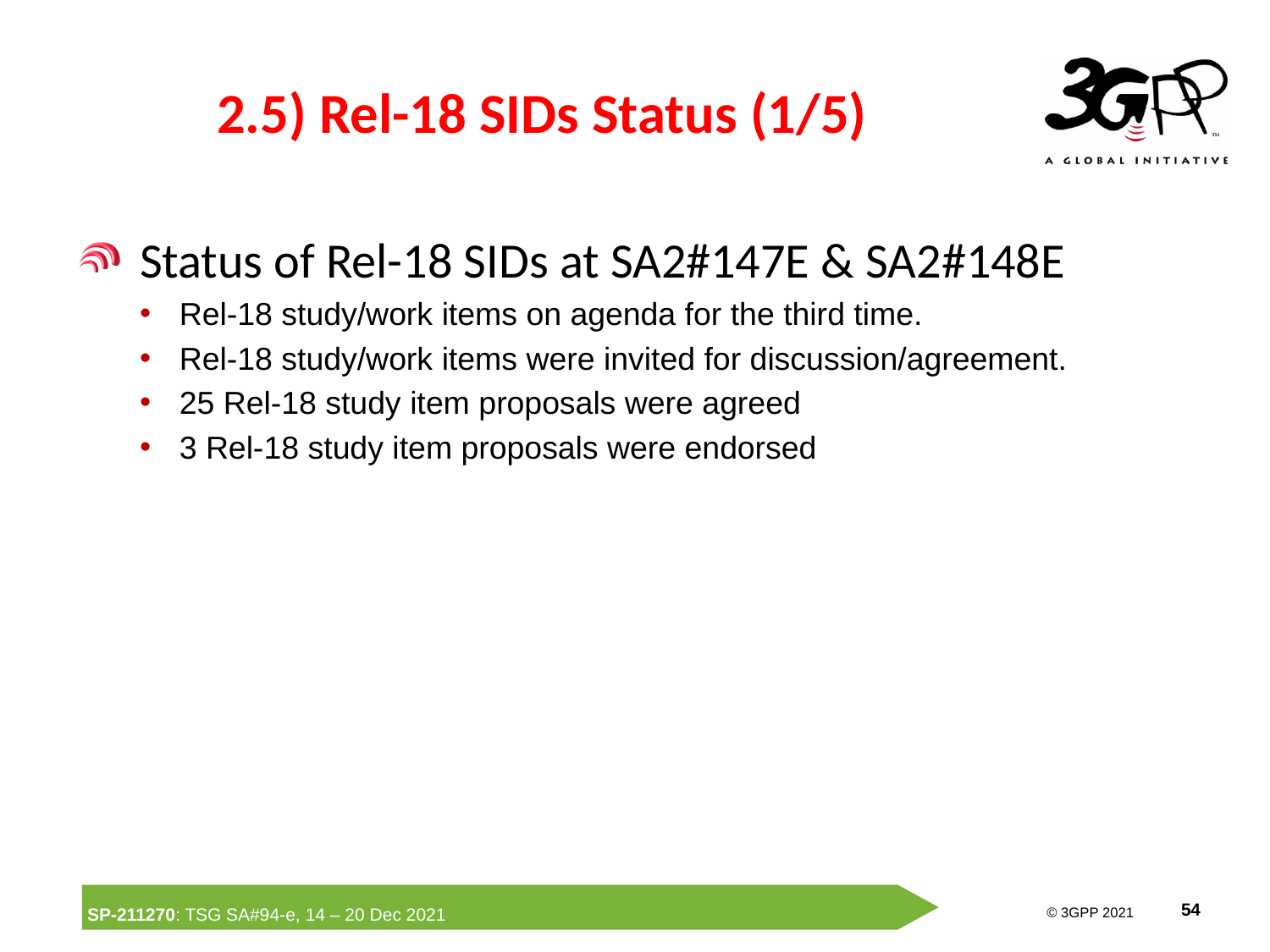

# 2.5) Rel-18 SIDs Status (1/5)
Status of Rel-18 SIDs at SA2#147E & SA2#148E
Rel-18 study/work items on agenda for the third time.
Rel-18 study/work items were invited for discussion/agreement.
25 Rel-18 study item proposals were agreed
3 Rel-18 study item proposals were endorsed